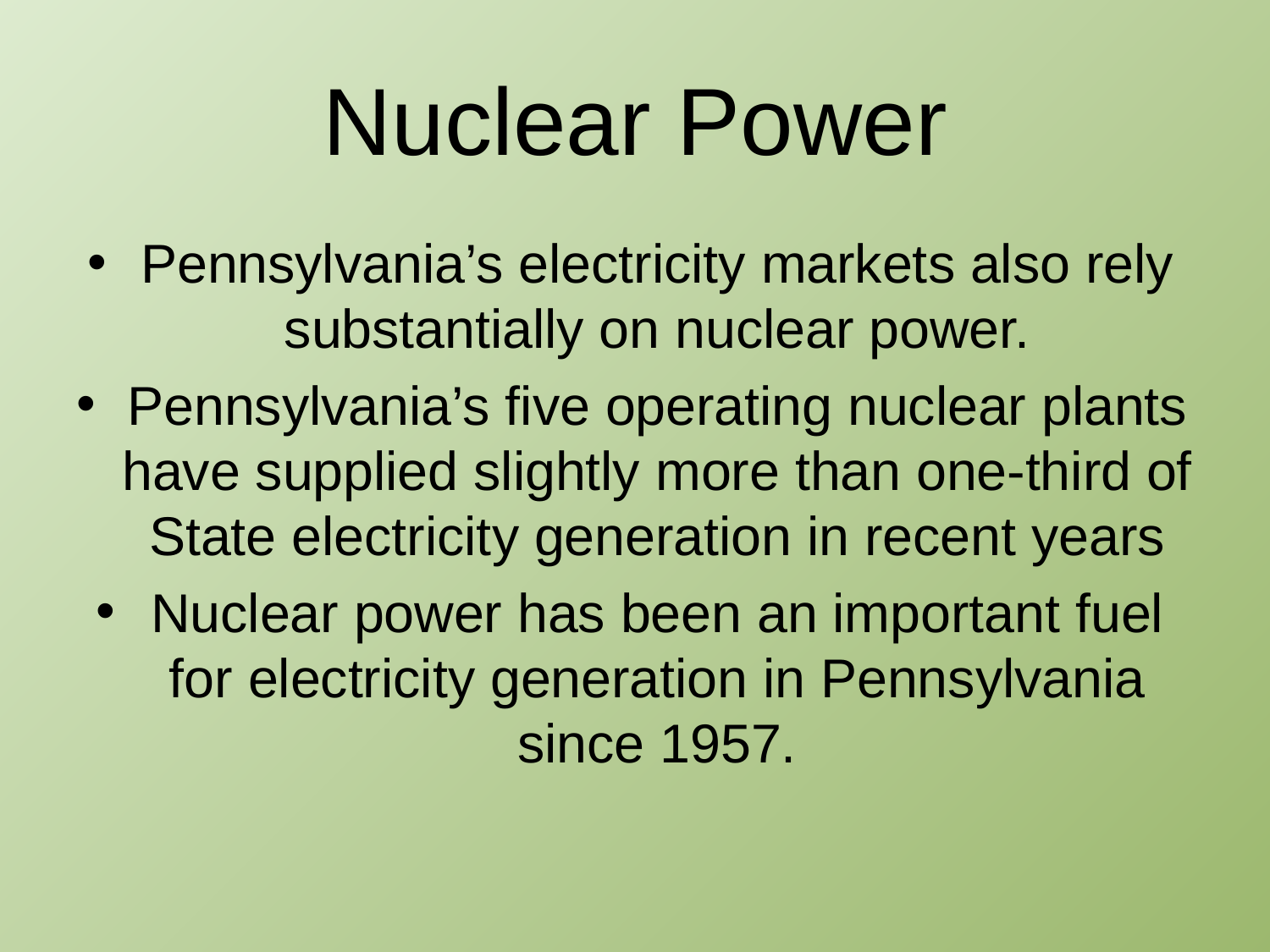

# Nuclear Power
Pennsylvania’s electricity markets also rely substantially on nuclear power.
Pennsylvania’s five operating nuclear plants have supplied slightly more than one-third of State electricity generation in recent years
Nuclear power has been an important fuel for electricity generation in Pennsylvania since 1957.